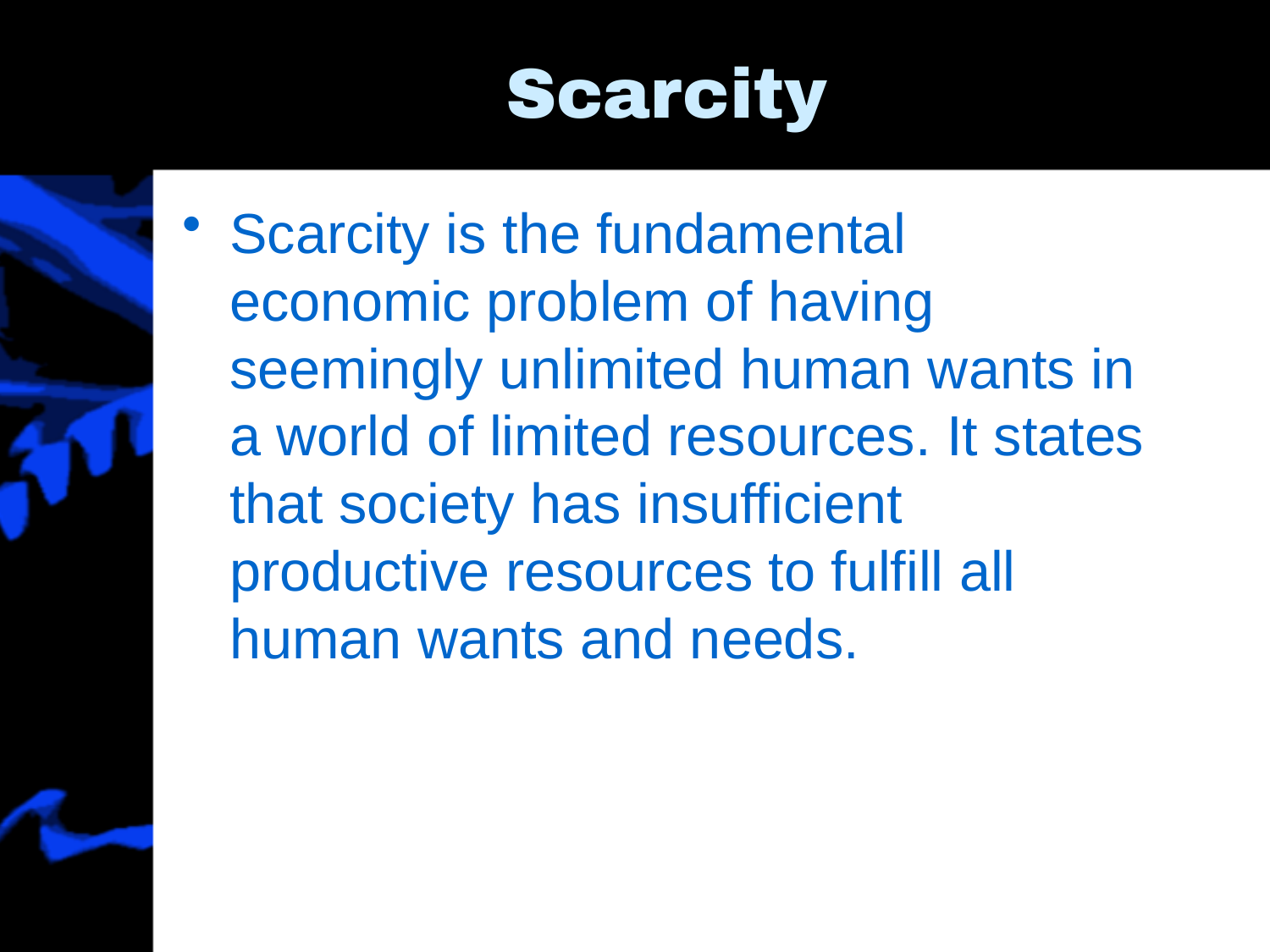

# Scarcity
Scarcity is the fundamental economic problem of having seemingly unlimited human wants in a world of limited resources. It states that society has insufficient productive resources to fulfill all human wants and needs.